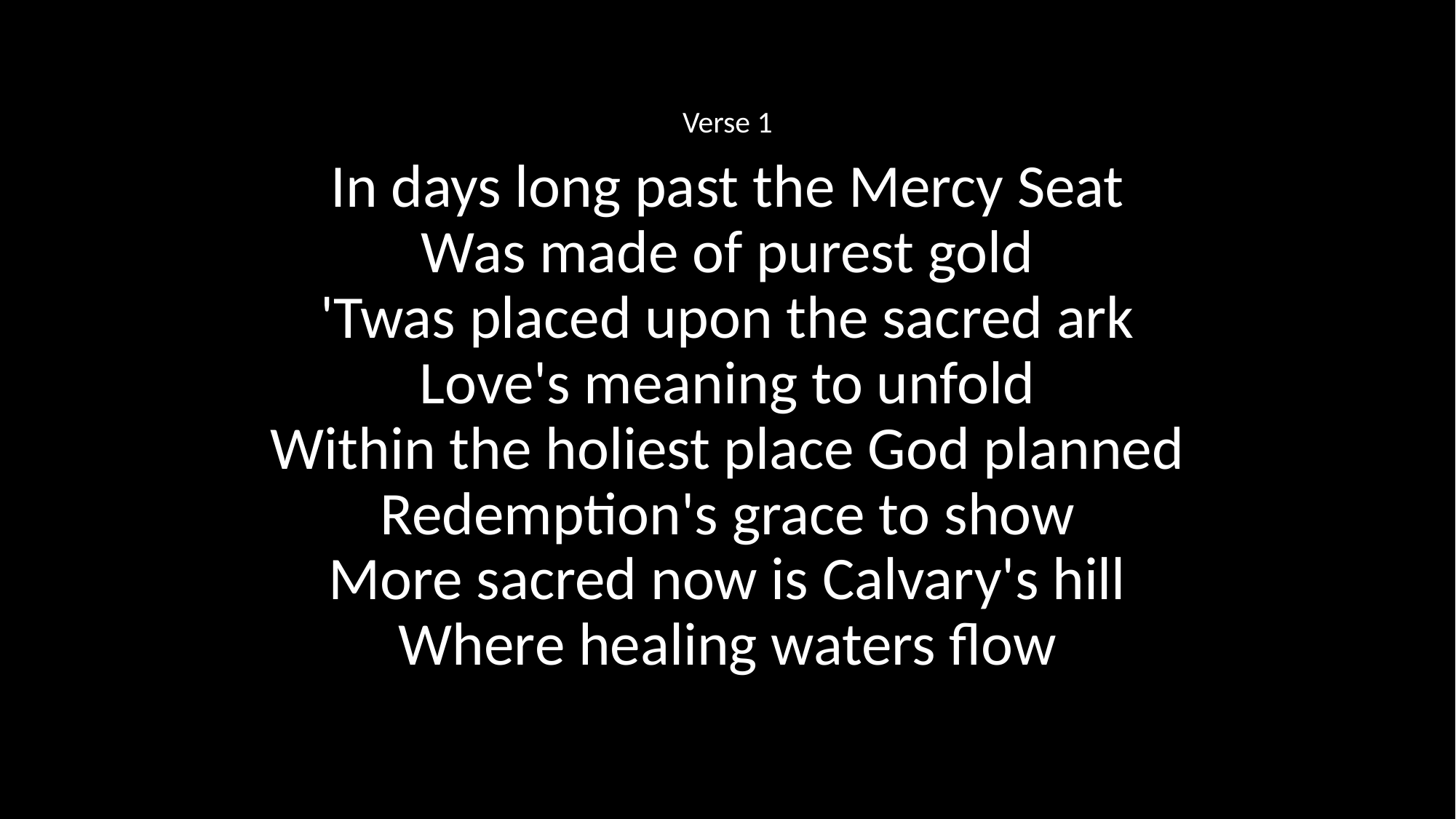

Verse 1
In days long past the Mercy Seat
Was made of purest gold
'Twas placed upon the sacred ark
Love's meaning to unfold
Within the holiest place God planned
Redemption's grace to show
More sacred now is Calvary's hill
Where healing waters flow